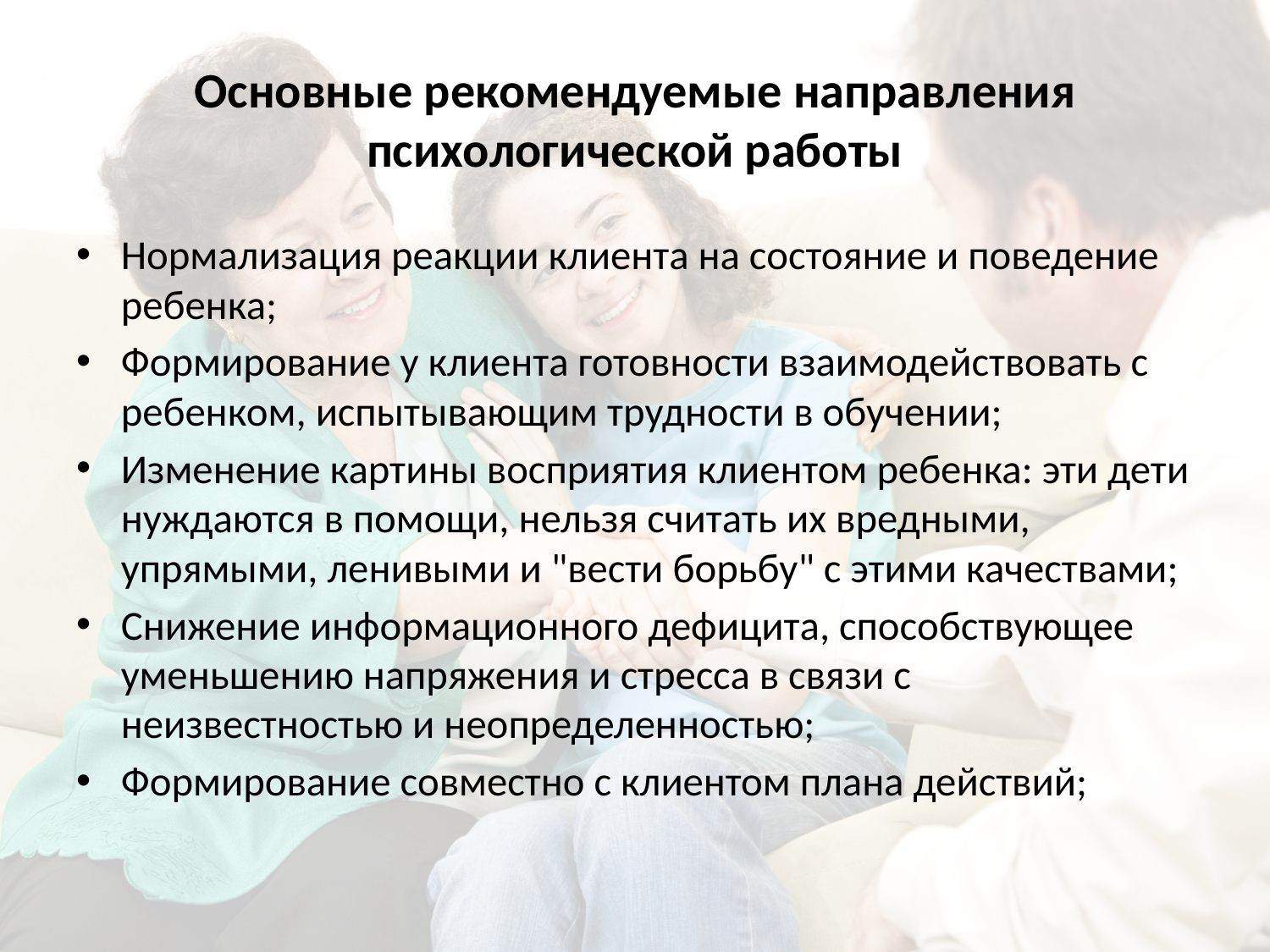

# Основные рекомендуемые направления психологической работы
Нормализация реакции клиента на состояние и поведение ребенка;
Формирование у клиента готовности взаимодействовать с ребенком, испытывающим трудности в обучении;
Изменение картины восприятия клиентом ребенка: эти дети нуждаются в помощи, нельзя считать их вредными, упрямыми, ленивыми и "вести борьбу" с этими качествами;
Снижение информационного дефицита, способствующее уменьшению напряжения и стресса в связи с неизвестностью и неопределенностью;
Формирование совместно с клиентом плана действий;